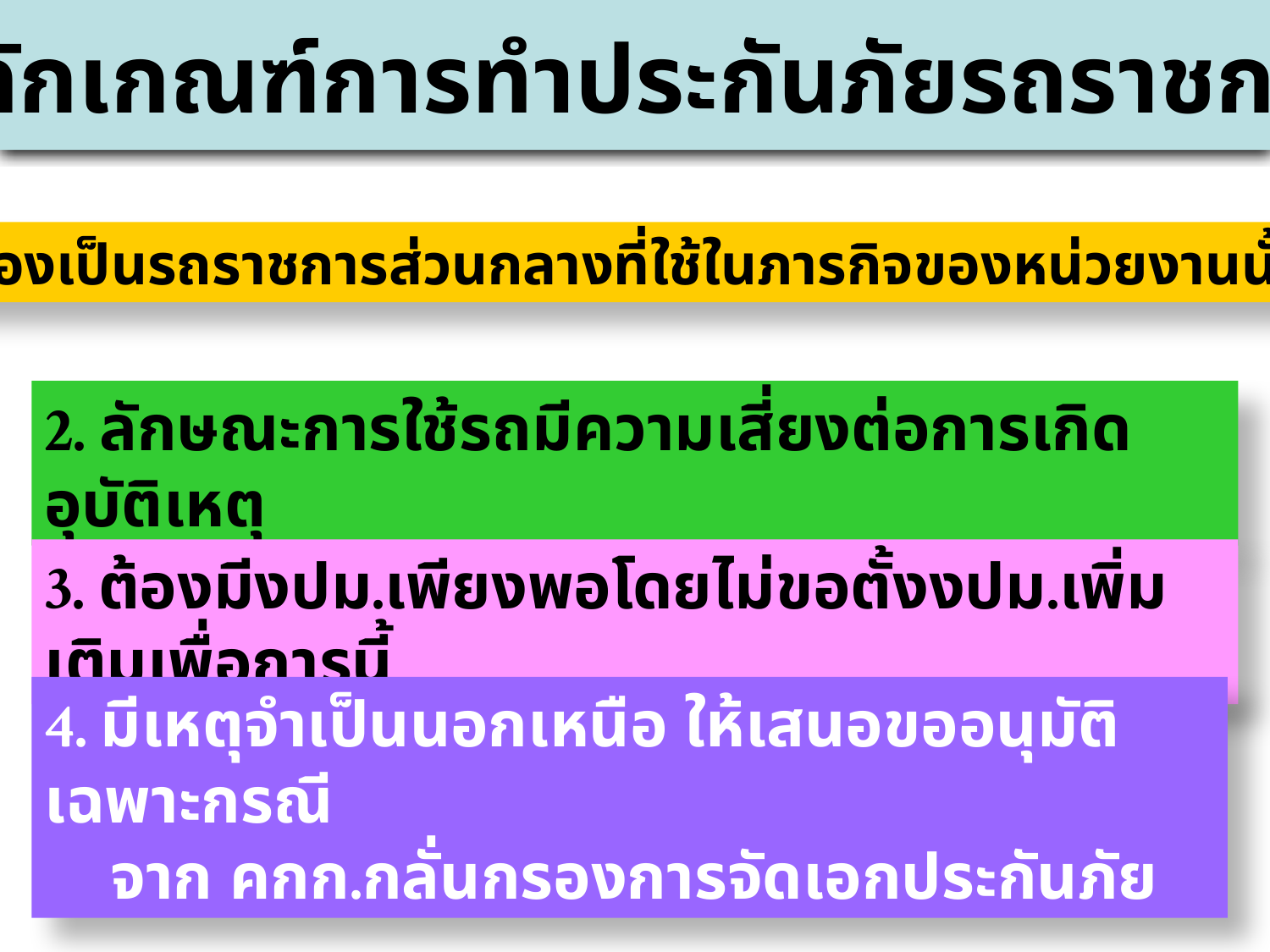

หลักเกณฑ์การทำประกันภัยรถราชการ
 1. ต้องเป็นรถราชการส่วนกลางที่ใช้ในภารกิจของหน่วยงานนั้น

2. ลักษณะการใช้รถมีความเสี่ยงต่อการเกิดอุบัติเหตุ

3. ต้องมีงปม.เพียงพอโดยไม่ขอตั้งงปม.เพิ่มเติมเพื่อการนี้
4. มีเหตุจำเป็นนอกเหนือ ให้เสนอขออนุมัติเฉพาะกรณี
    จาก คกก.กลั่นกรองการจัดเอกประกันภัย